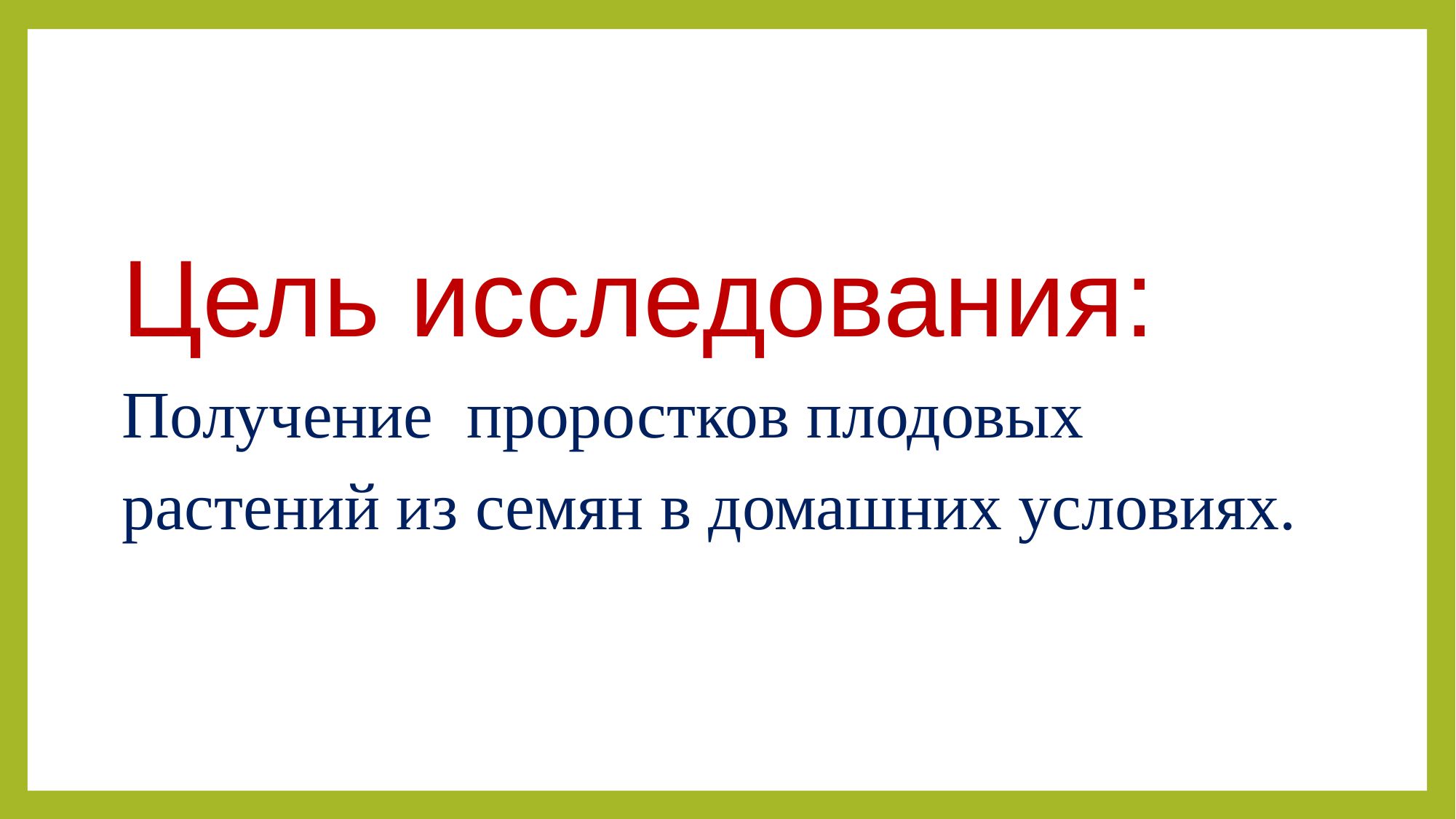

# Цель исследования: Получение  проростков плодовых растений из семян в домашних условиях.